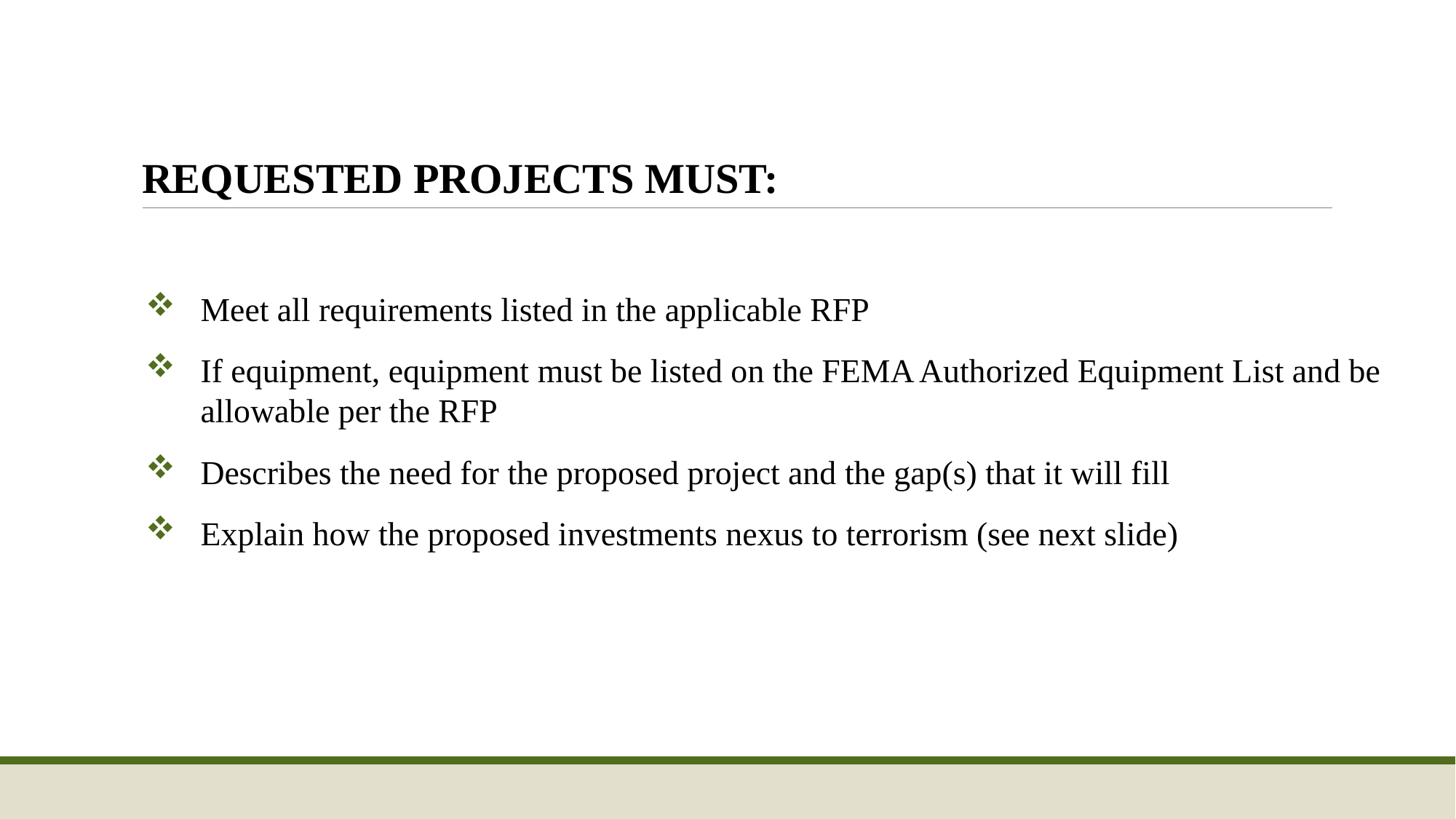

# REQUESTED PROJECTS MUST:

Meet all requirements listed in the applicable RFP
If equipment, equipment must be listed on the FEMA Authorized Equipment List and be allowable per the RFP
Describes the need for the proposed project and the gap(s) that it will fill
Explain how the proposed investments nexus to terrorism (see next slide)